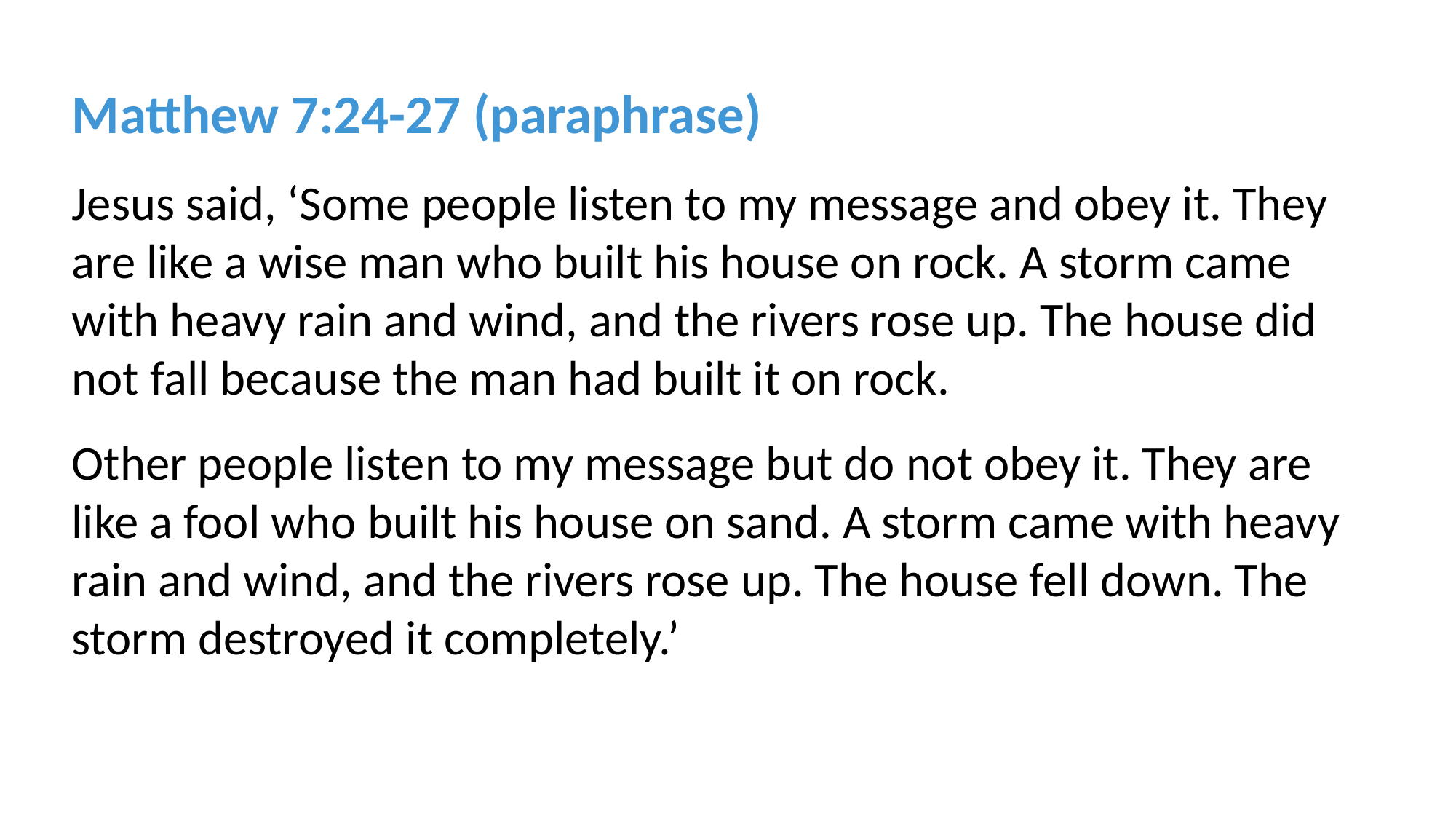

Matthew 7:24-27 (paraphrase)
Jesus said, ‘Some people listen to my message and obey it. They are like a wise man who built his house on rock. A storm came with heavy rain and wind, and the rivers rose up. The house did not fall because the man had built it on rock.
Other people listen to my message but do not obey it. They are like a fool who built his house on sand. A storm came with heavy rain and wind, and the rivers rose up. The house fell down. The storm destroyed it completely.’